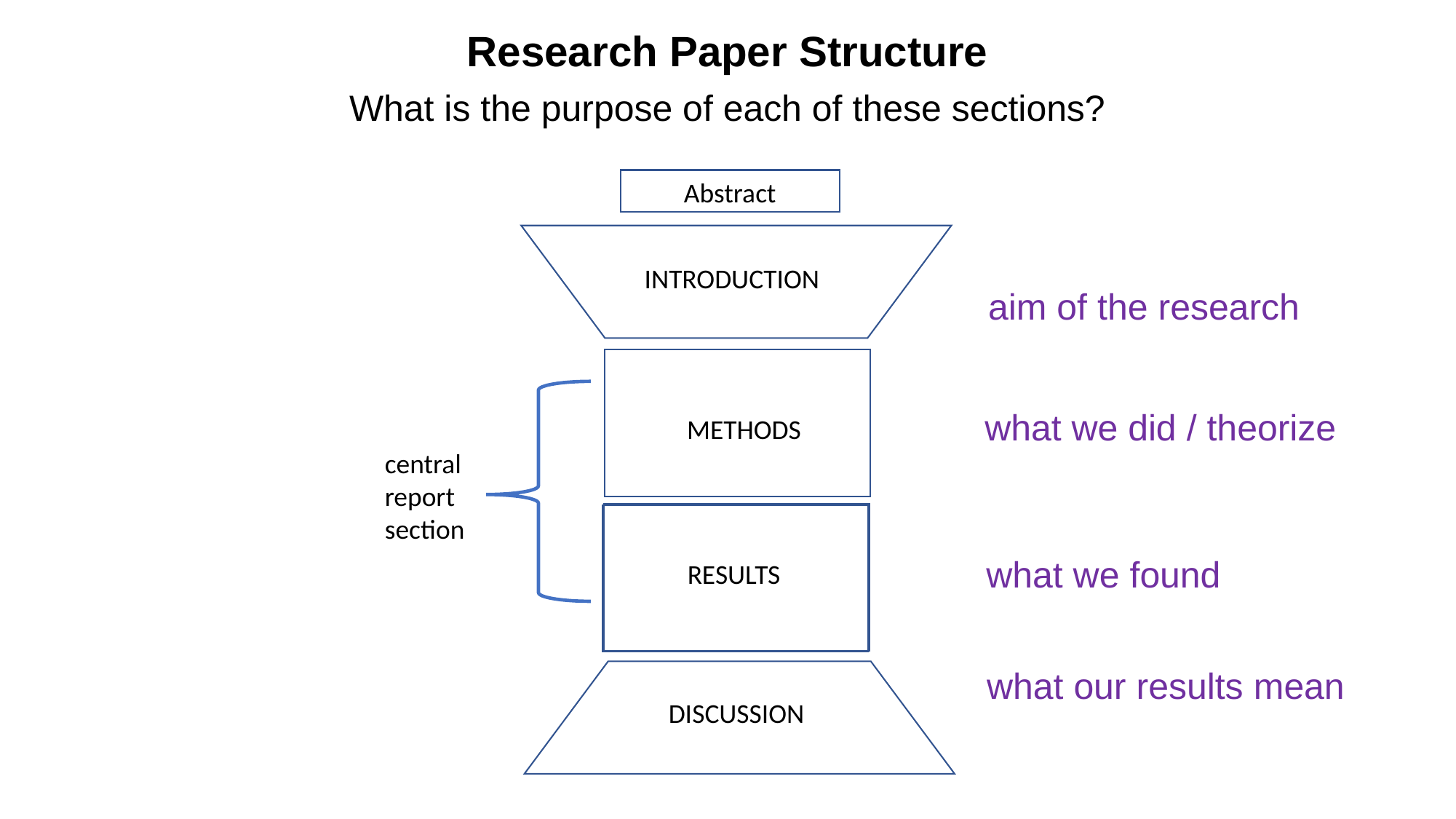

Research Paper Structure
What is the purpose of each of these sections?

Abstract

INTRODUCTION

METHODS
central
report
section

RESULTS

DISCUSSION
aim of the research
what we did / theorize

what we found
what our results mean